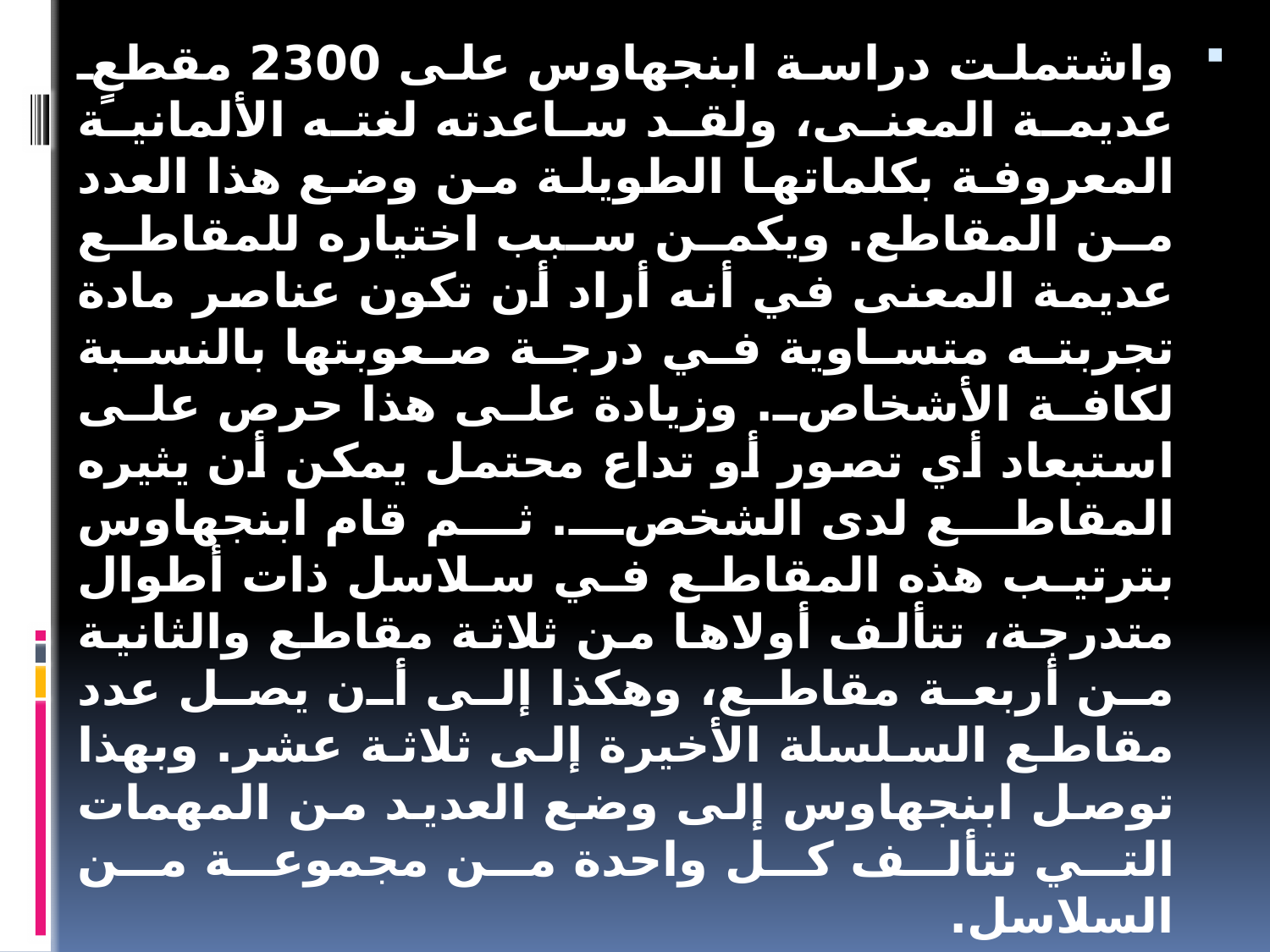

واشتملت دراسة ابنجهاوس على 2300 مقطعٍ عديمة المعنى، ولقد ساعدته لغته الألمانية المعروفة بكلماتها الطويلة من وضع هذا العدد من المقاطع. ويكمن سبب اختياره للمقاطع عديمة المعنى في أنه أراد أن تكون عناصر مادة تجربته متساوية في درجة صعوبتها بالنسبة لكافة الأشخاص. وزيادة على هذا حرص على استبعاد أي تصور أو تداع محتمل يمكن أن يثيره المقاطع لدى الشخص. ثم قام ابنجهاوس بترتيب هذه المقاطع في سلاسل ذات أطوال متدرجة، تتألف أولاها من ثلاثة مقاطع والثانية من أربعة مقاطع، وهكذا إلى أن يصل عدد مقاطع السلسلة الأخيرة إلى ثلاثة عشر. وبهذا توصل ابنجهاوس إلى وضع العديد من المهمات التي تتألف كل واحدة من مجموعة من السلاسل.